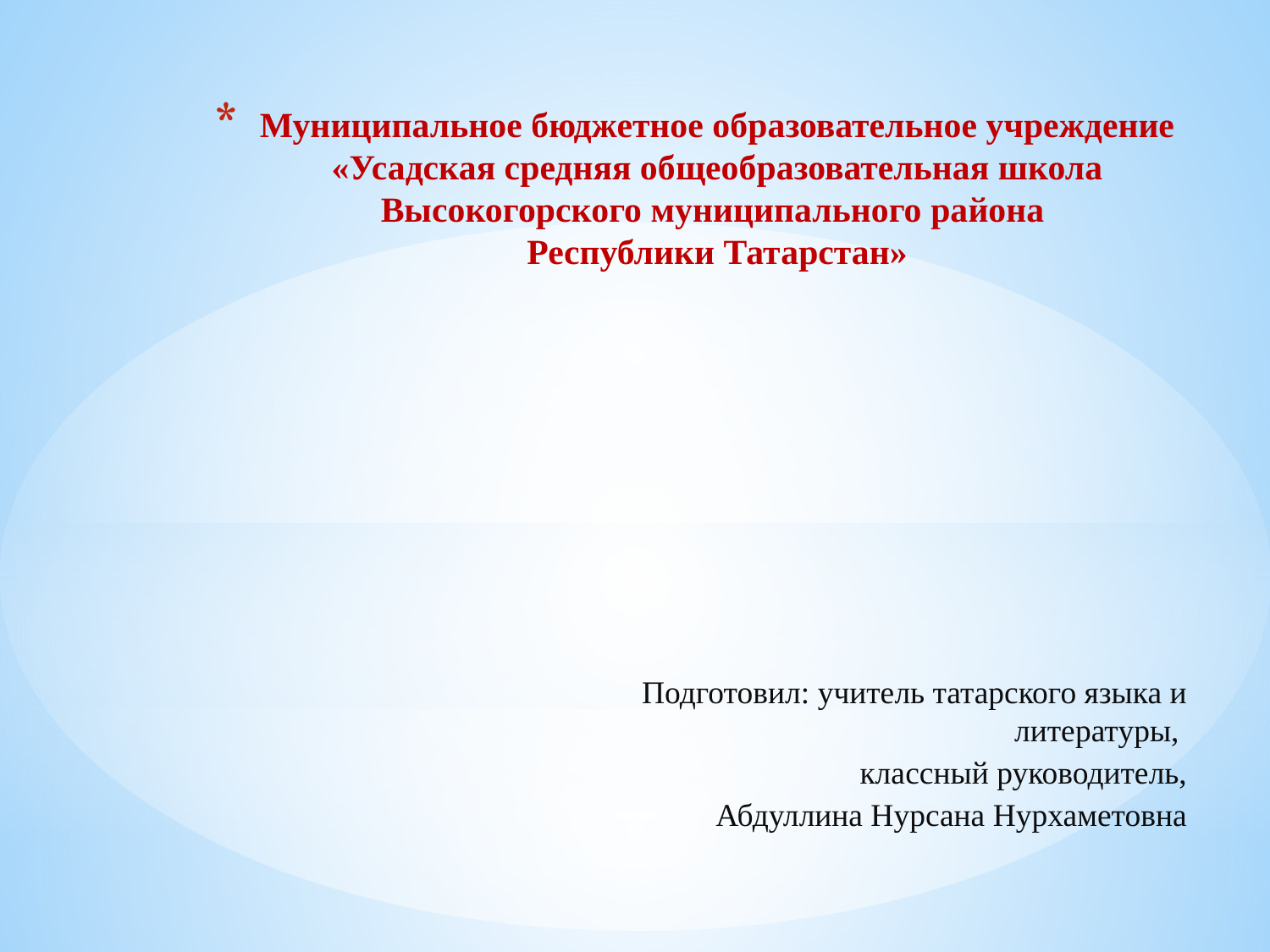

Муниципальное бюджетное образовательное учреждение «Усадская средняя общеобразовательная школа Высокогорского муниципального района
Республики Татарстан»
Подготовил: учитель татарского языка и литературы,
классный руководитель,
Абдуллина Нурсана Нурхаметовна